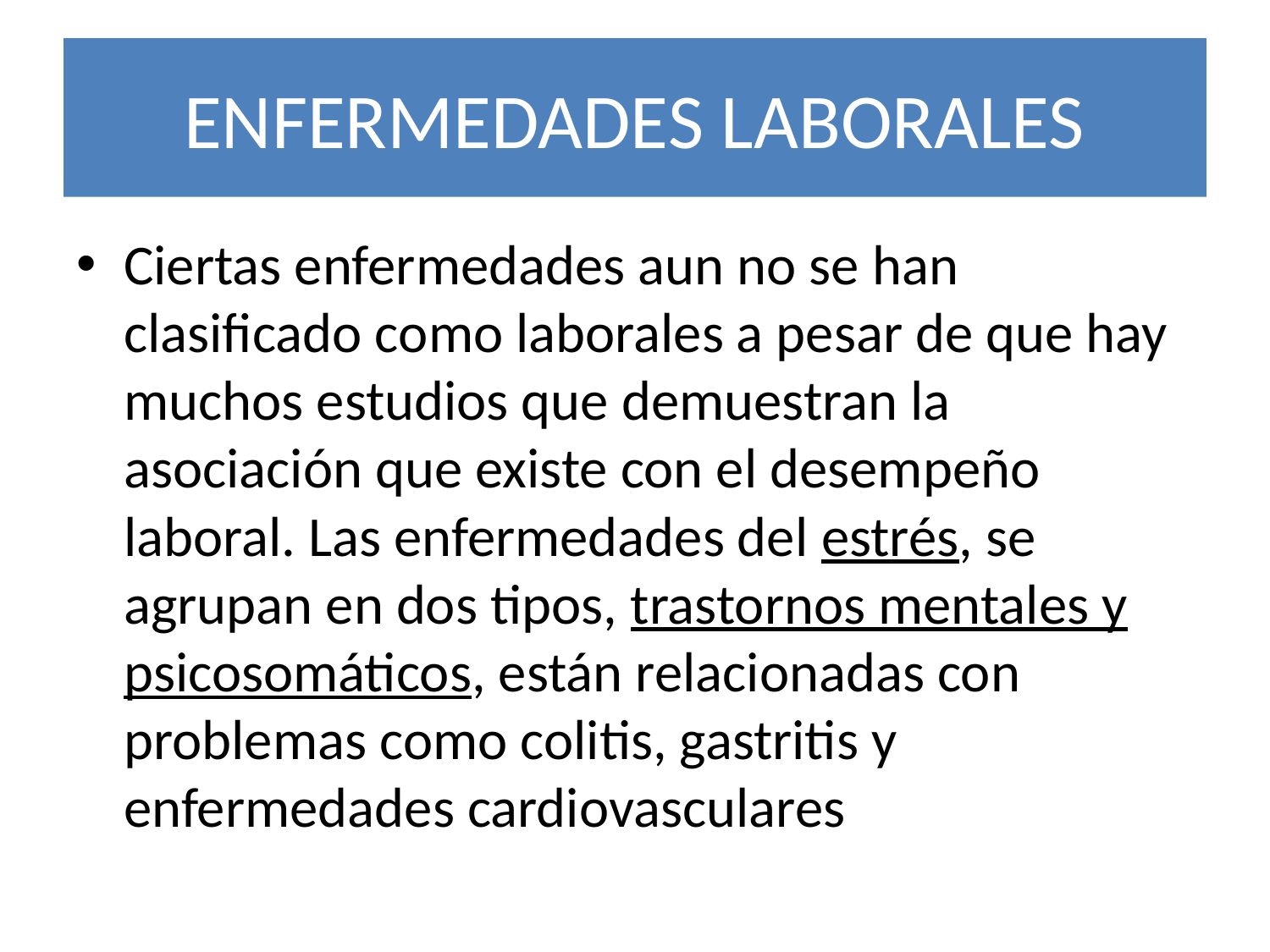

# ENFERMEDADES LABORALES
Ciertas enfermedades aun no se han clasificado como laborales a pesar de que hay muchos estudios que demuestran la asociación que existe con el desempeño laboral. Las enfermedades del estrés, se agrupan en dos tipos, trastornos mentales y psicosomáticos, están relacionadas con problemas como colitis, gastritis y enfermedades cardiovasculares